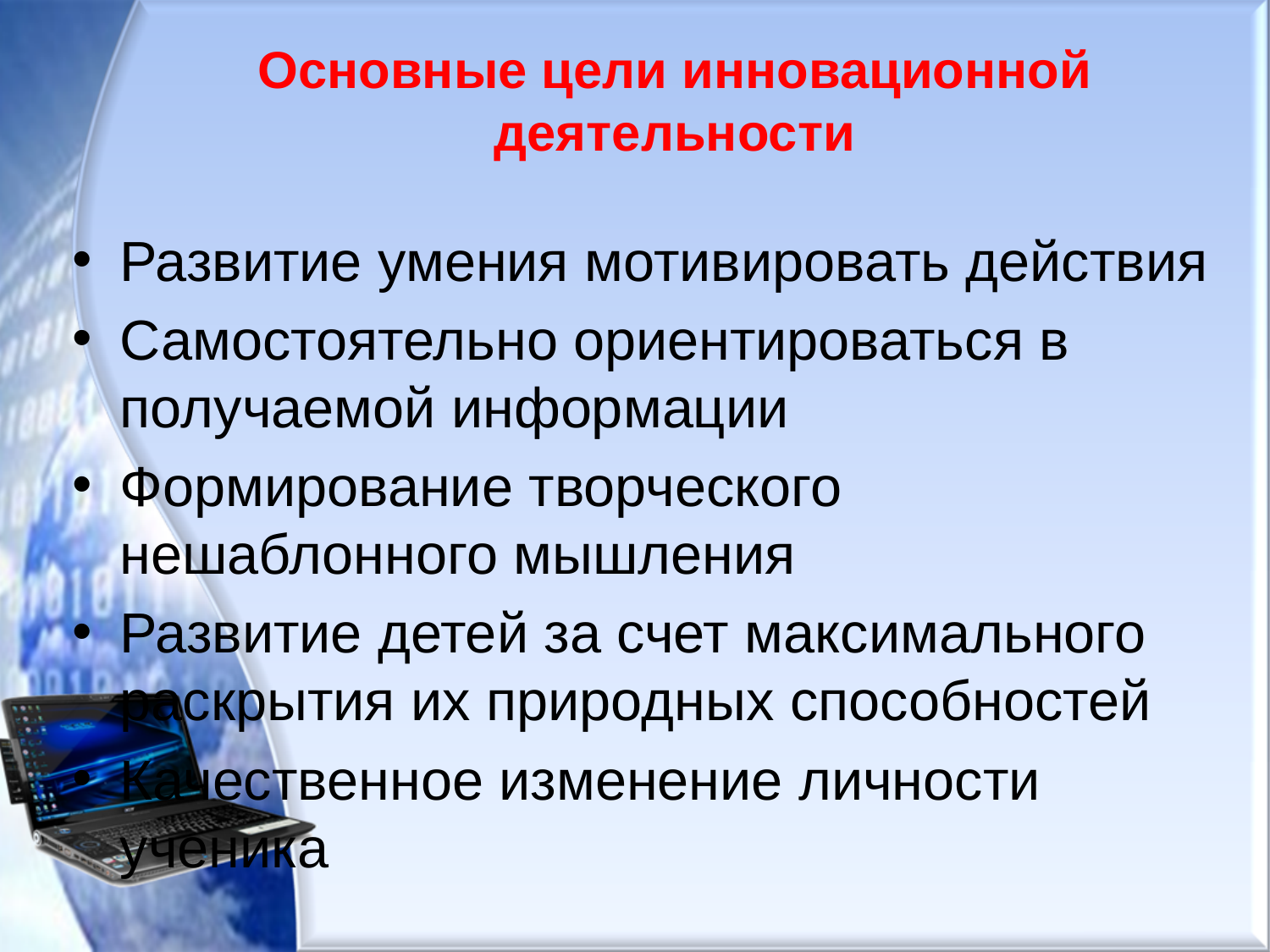

# Основные цели инновационной деятельности
Развитие умения мотивировать действия
Самостоятельно ориентироваться в получаемой информации
Формирование творческого нешаблонного мышления
Развитие детей за счет максимального раскрытия их природных способностей
Качественное изменение личности ученика